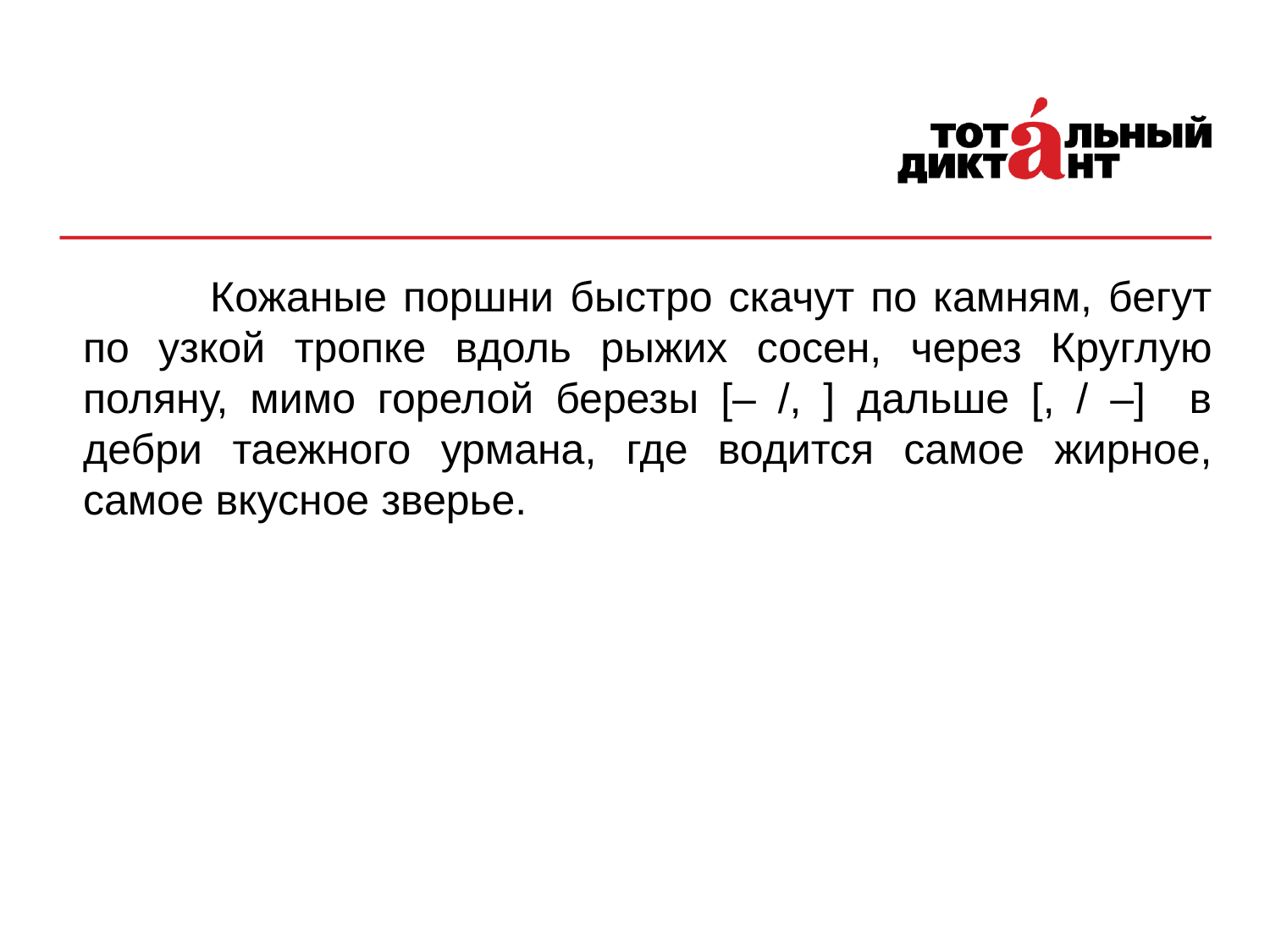

Кожаные поршни быстро скачут по камням, бегут по узкой тропке вдоль рыжих сосен, через Круглую поляну, мимо горелой березы [– /, ] дальше [, / –]  в дебри таежного урмана, где водится самое жирное, самое вкусное зверье.